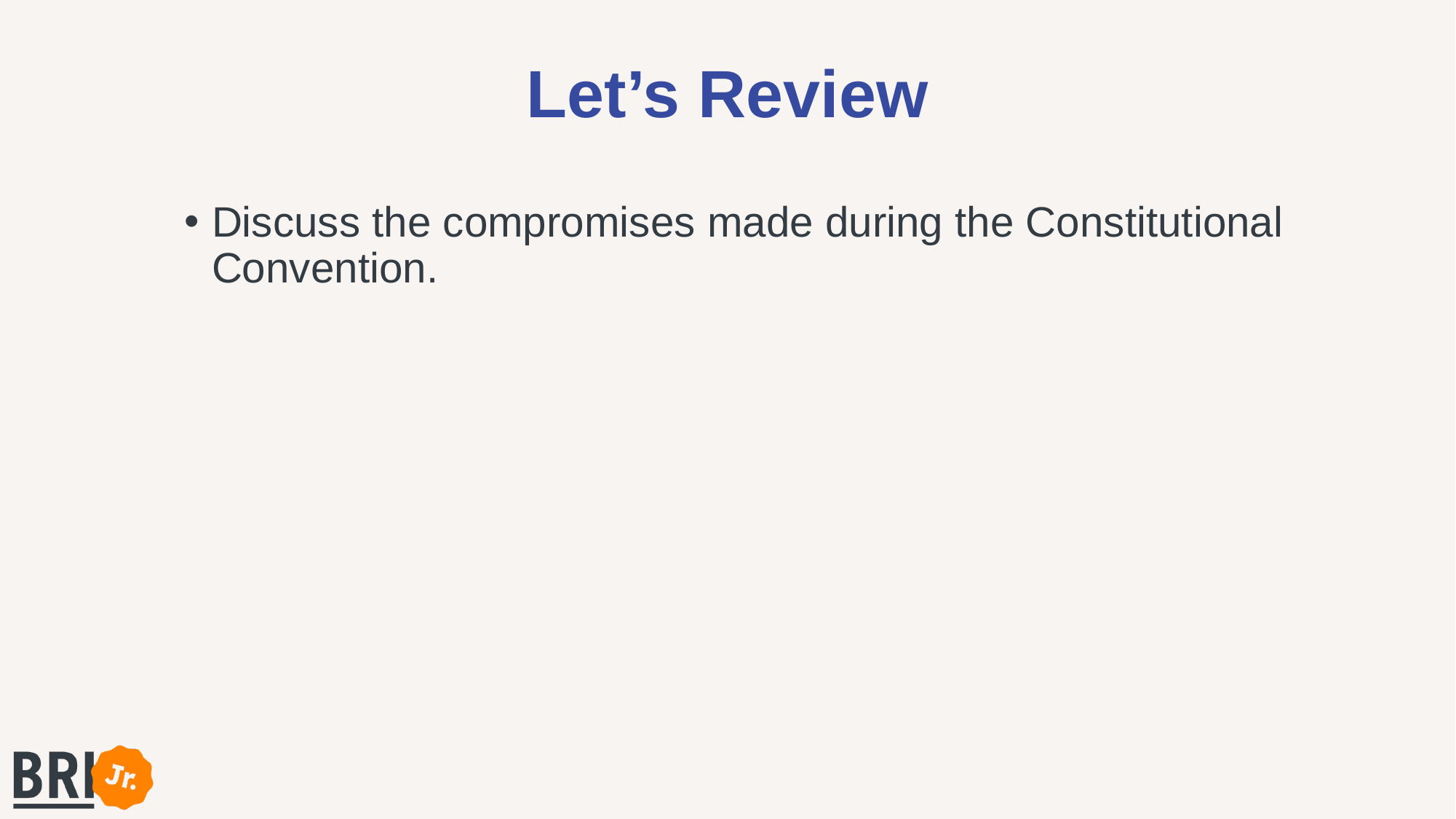

# Let’s Review
Discuss the compromises made during the Constitutional Convention.